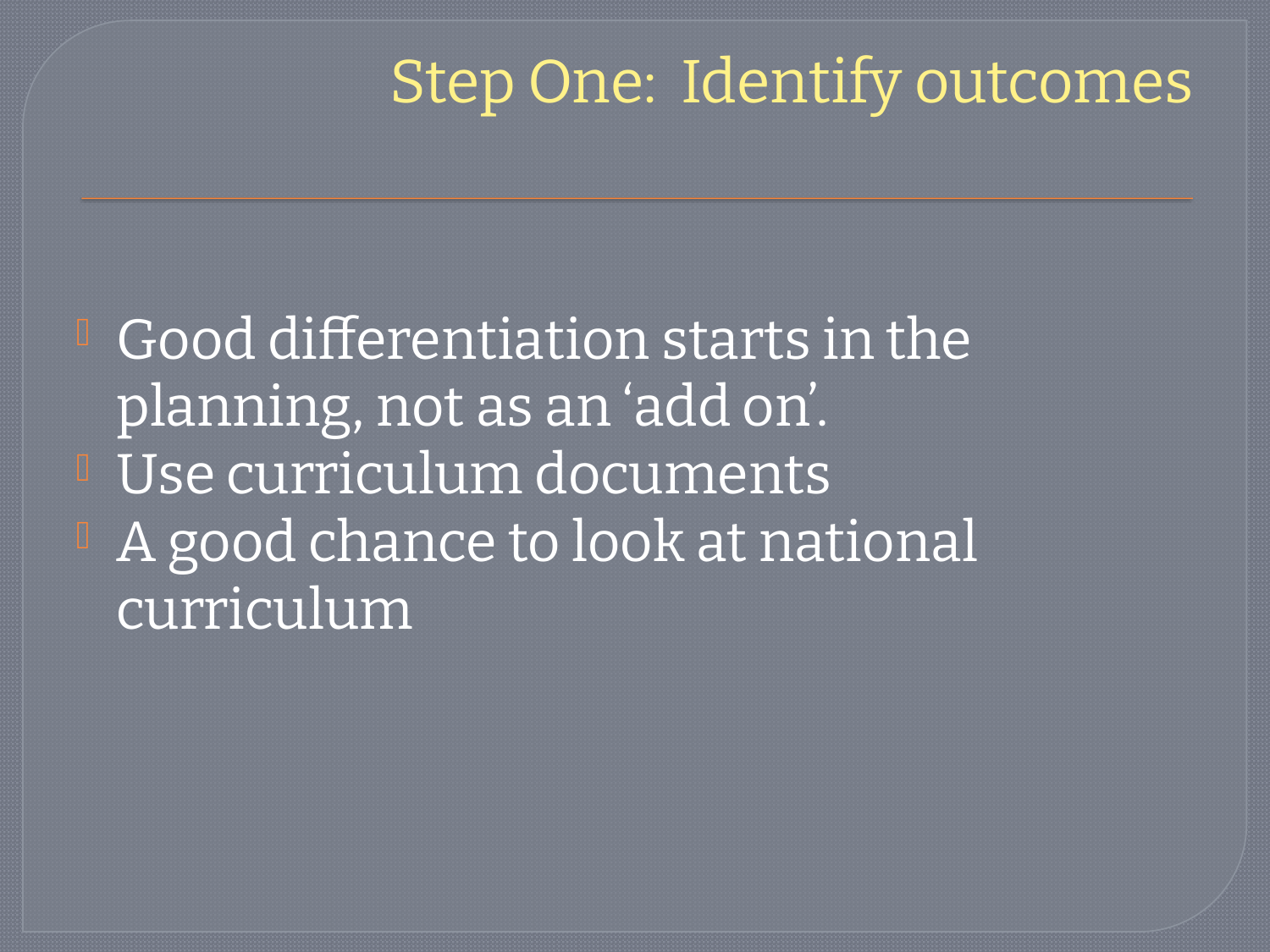

# Step One:  Identify outcomes

Good differentiation starts in the planning, not as an ‘add on’.
Use curriculum documents
A good chance to look at national curriculum